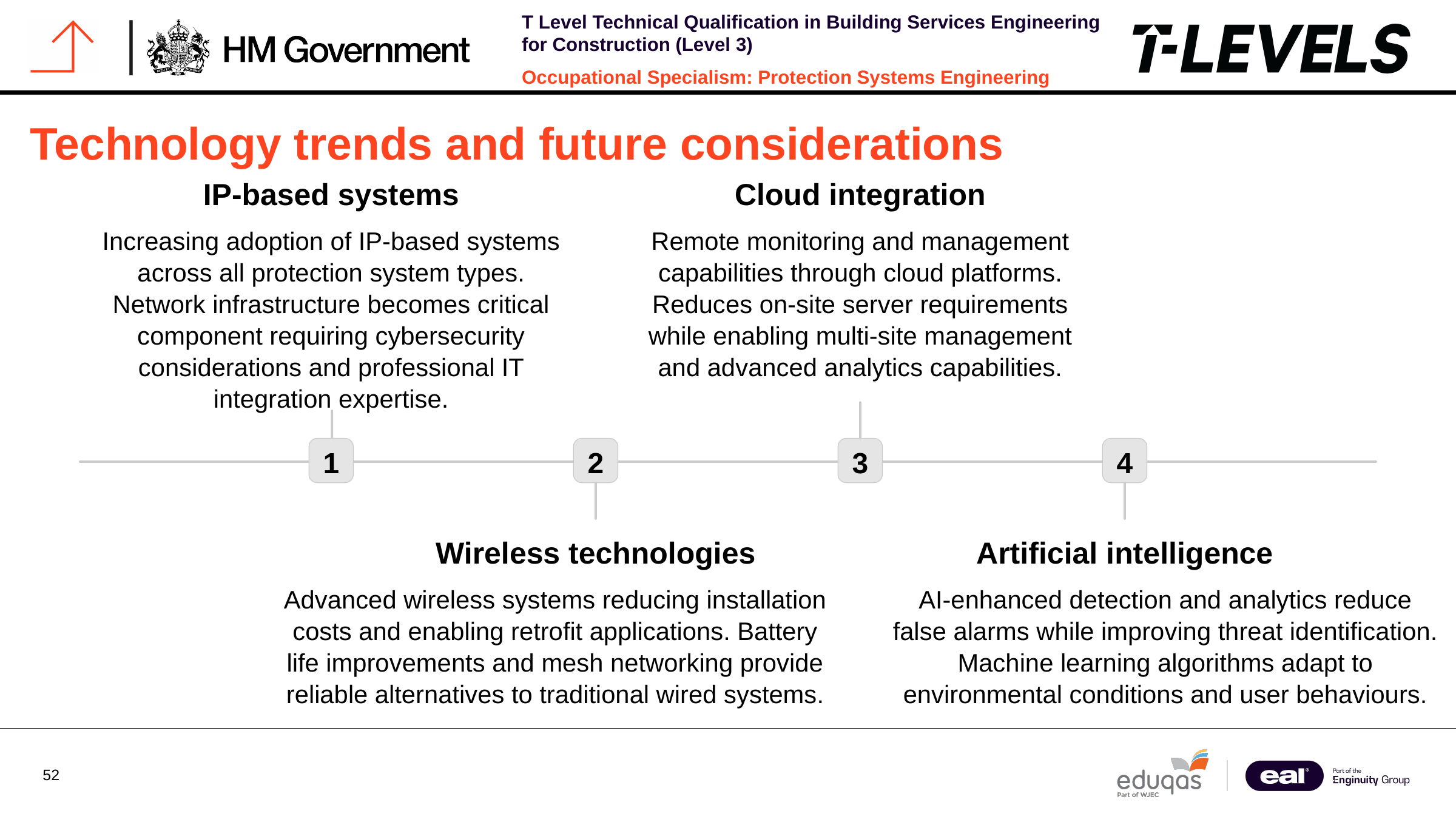

Technology trends and future considerations
IP-based systems
Cloud integration
Increasing adoption of IP-based systems across all protection system types. Network infrastructure becomes critical component requiring cybersecurity considerations and professional IT integration expertise.
Remote monitoring and management capabilities through cloud platforms. Reduces on-site server requirements while enabling multi-site management and advanced analytics capabilities.

1
2
3
4

Wireless technologies
Artificial intelligence
Advanced wireless systems reducing installation costs and enabling retrofit applications. Battery life improvements and mesh networking provide reliable alternatives to traditional wired systems.
AI-enhanced detection and analytics reduce false alarms while improving threat identification. Machine learning algorithms adapt to environmental conditions and user behaviours.